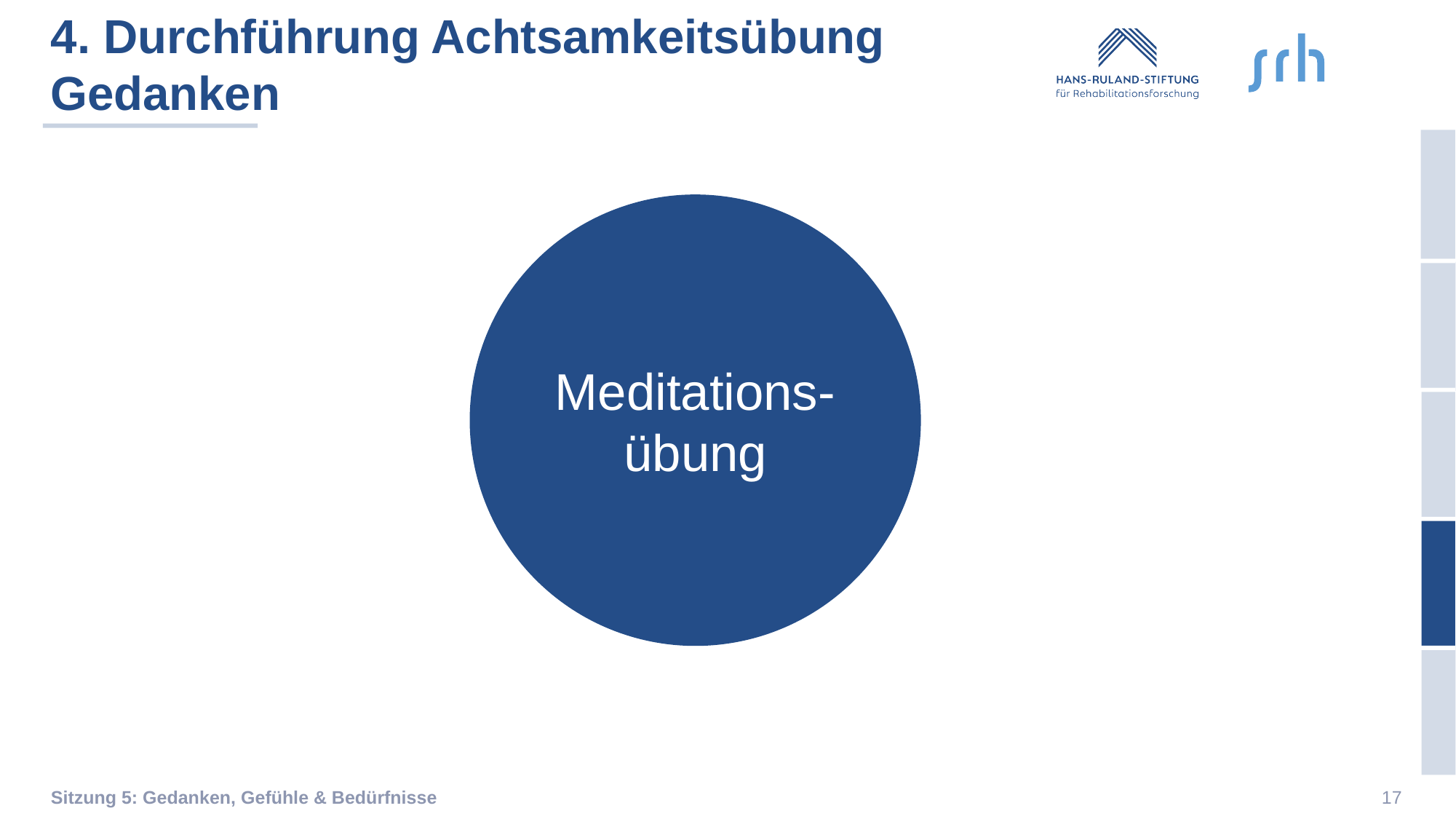

# 4. Durchführung Achtsamkeitsübung Gedanken
Meditations- übung
17
Sitzung 5: Gedanken, Gefühle & Bedürfnisse